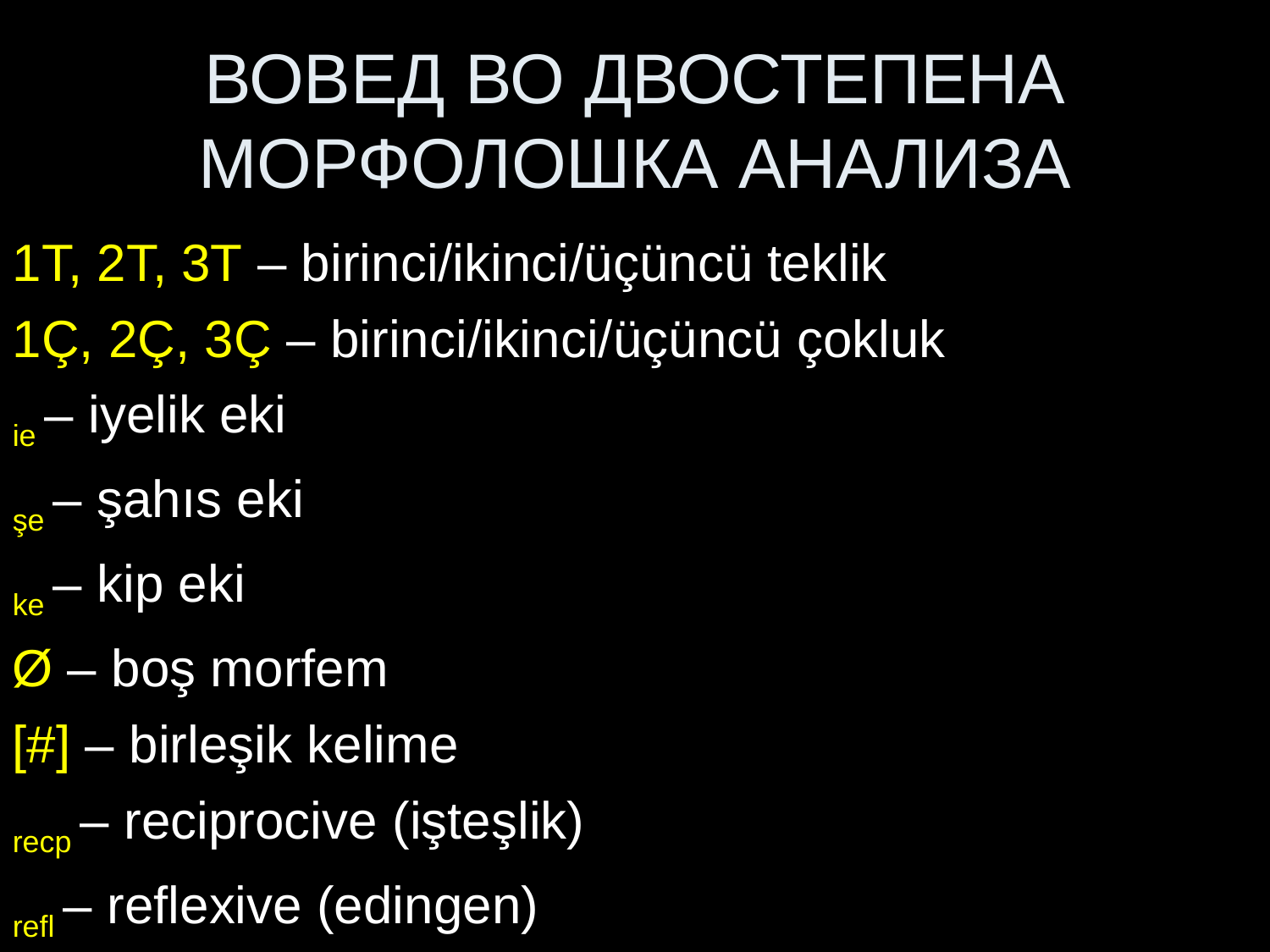

# ВОВЕД ВО ДВОСТЕПЕНА МОРФОЛОШКА АНАЛИЗА
1T, 2T, 3T – birinci/ikinci/üçüncü teklik
1Ç, 2Ç, 3Ç – birinci/ikinci/üçüncü çokluk
ie – iyelik eki
şe – şahıs eki
ke – kip eki
Ø – boş morfem
[#] – birleşik kelime
recp – reciprocive (işteşlik)
refl – reflexive (edingen)